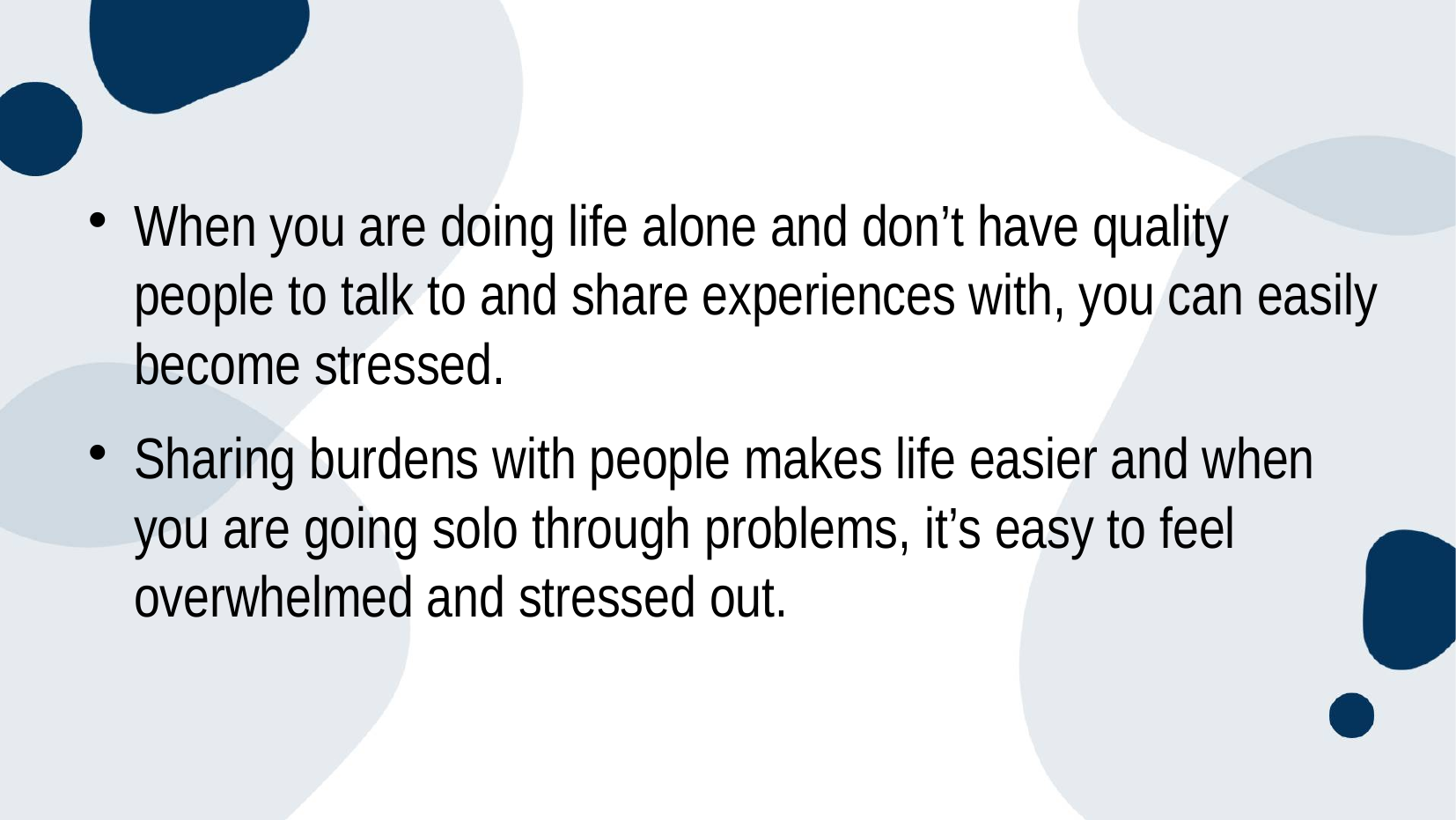

When you are doing life alone and don’t have quality people to talk to and share experiences with, you can easily become stressed.
Sharing burdens with people makes life easier and when you are going solo through problems, it’s easy to feel overwhelmed and stressed out.